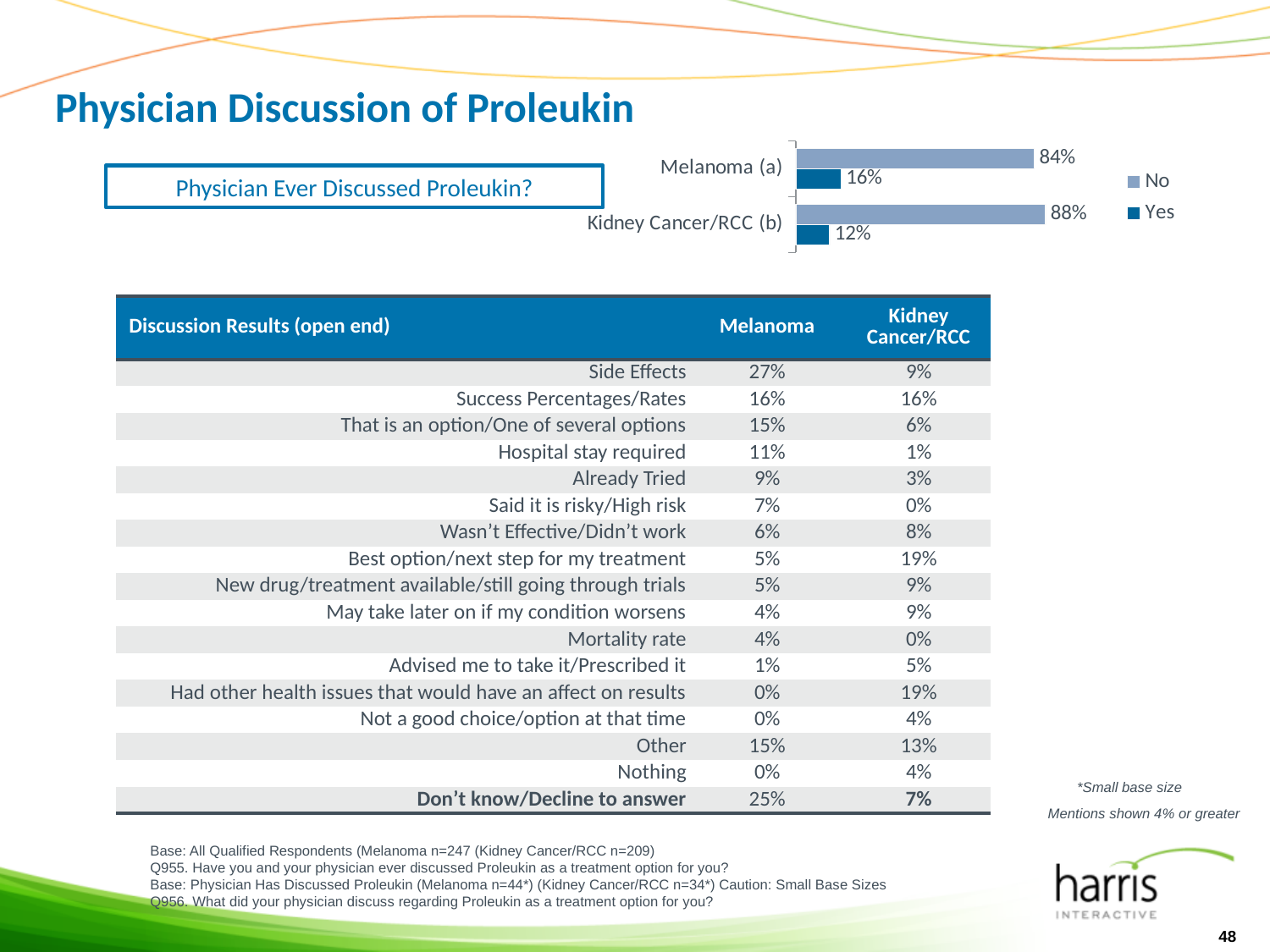

# Physician Discussion of Proleukin

### Chart

| Category | Yes | No |
|---|---|---|
| Kidney Cancer/RCC (b) | 0.12000000000000002 | 0.88 |
| Melanoma (a) | 0.16 | 0.8400000000000006 |
Physician Ever Discussed Proleukin?
| Discussion Results (open end) | Melanoma | Kidney Cancer/RCC |
| --- | --- | --- |
| Side Effects | 27% | 9% |
| Success Percentages/Rates | 16% | 16% |
| That is an option/One of several options | 15% | 6% |
| Hospital stay required | 11% | 1% |
| Already Tried | 9% | 3% |
| Said it is risky/High risk | 7% | 0% |
| Wasn’t Effective/Didn’t work | 6% | 8% |
| Best option/next step for my treatment | 5% | 19% |
| New drug/treatment available/still going through trials | 5% | 9% |
| May take later on if my condition worsens | 4% | 9% |
| Mortality rate | 4% | 0% |
| Advised me to take it/Prescribed it | 1% | 5% |
| Had other health issues that would have an affect on results | 0% | 19% |
| Not a good choice/option at that time | 0% | 4% |
| Other | 15% | 13% |
| Nothing | 0% | 4% |
| Don’t know/Decline to answer | 25% | 7% |
*Small base size
Mentions shown 4% or greater
Base: All Qualified Respondents (Melanoma n=247 (Kidney Cancer/RCC n=209)
Q955. Have you and your physician ever discussed Proleukin as a treatment option for you?
Base: Physician Has Discussed Proleukin (Melanoma n=44*) (Kidney Cancer/RCC n=34*) Caution: Small Base Sizes
Q956. What did your physician discuss regarding Proleukin as a treatment option for you?
48